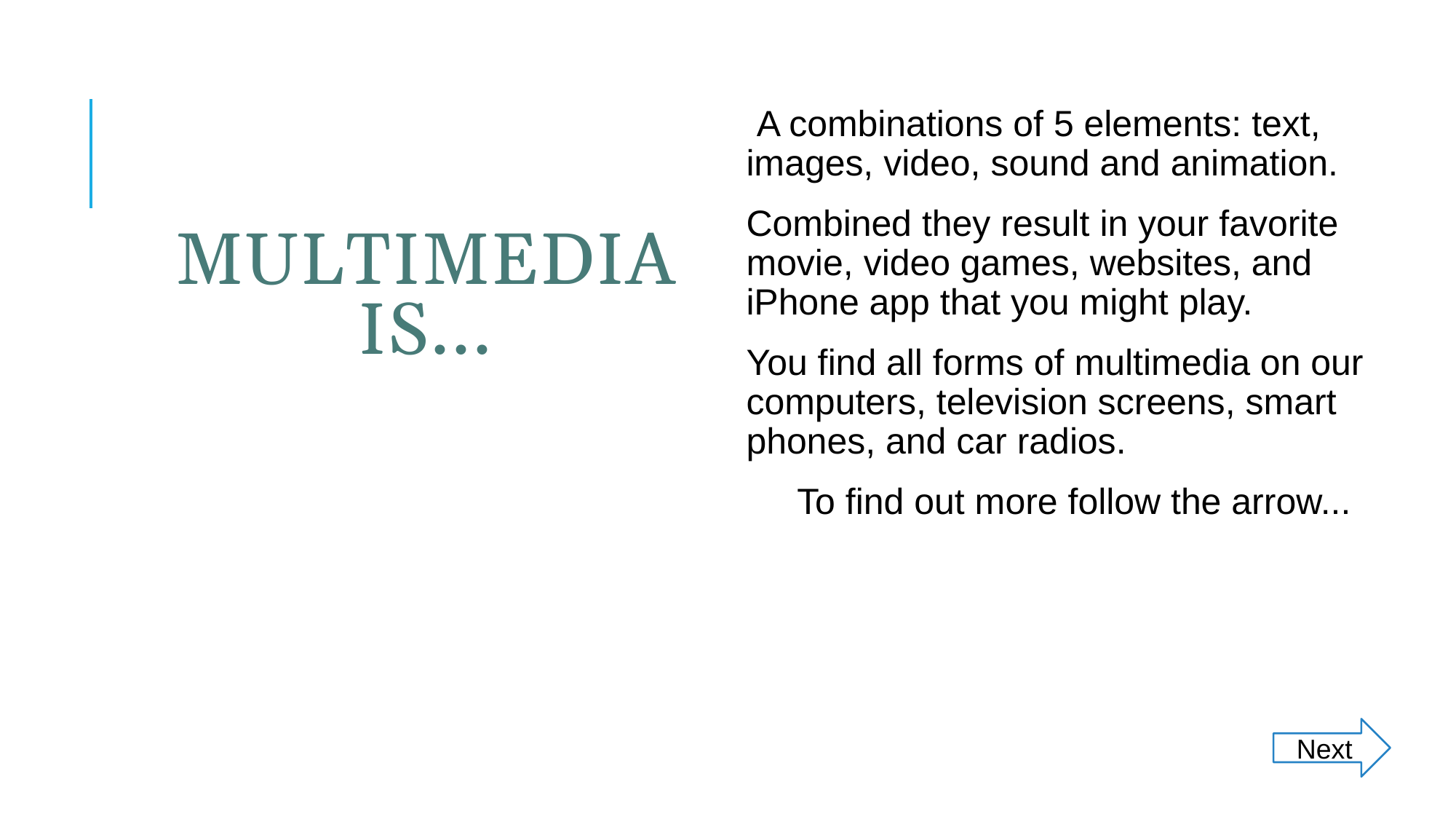

# Multimedia is...
 A combinations of 5 elements: text, images, video, sound and animation.
Combined they result in your favorite movie, video games, websites, and iPhone app that you might play.
You find all forms of multimedia on our computers, television screens, smart phones, and car radios.
To find out more follow the arrow...
Next